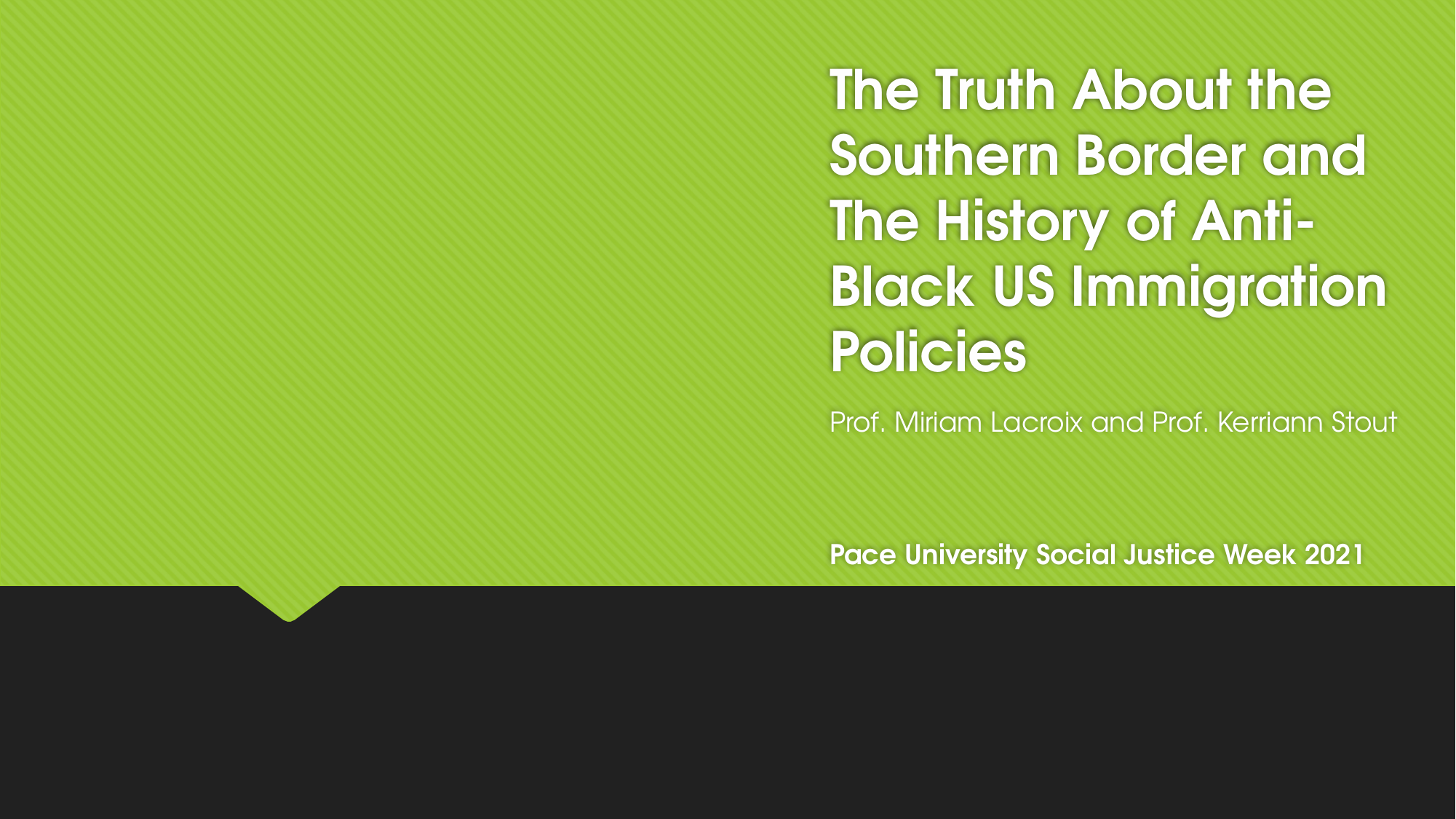

# The Truth About the Southern Border and The History of Anti-Black US Immigration Policies
Prof. Miriam Lacroix and Prof. Kerriann Stout
Pace University Social Justice Week 2021